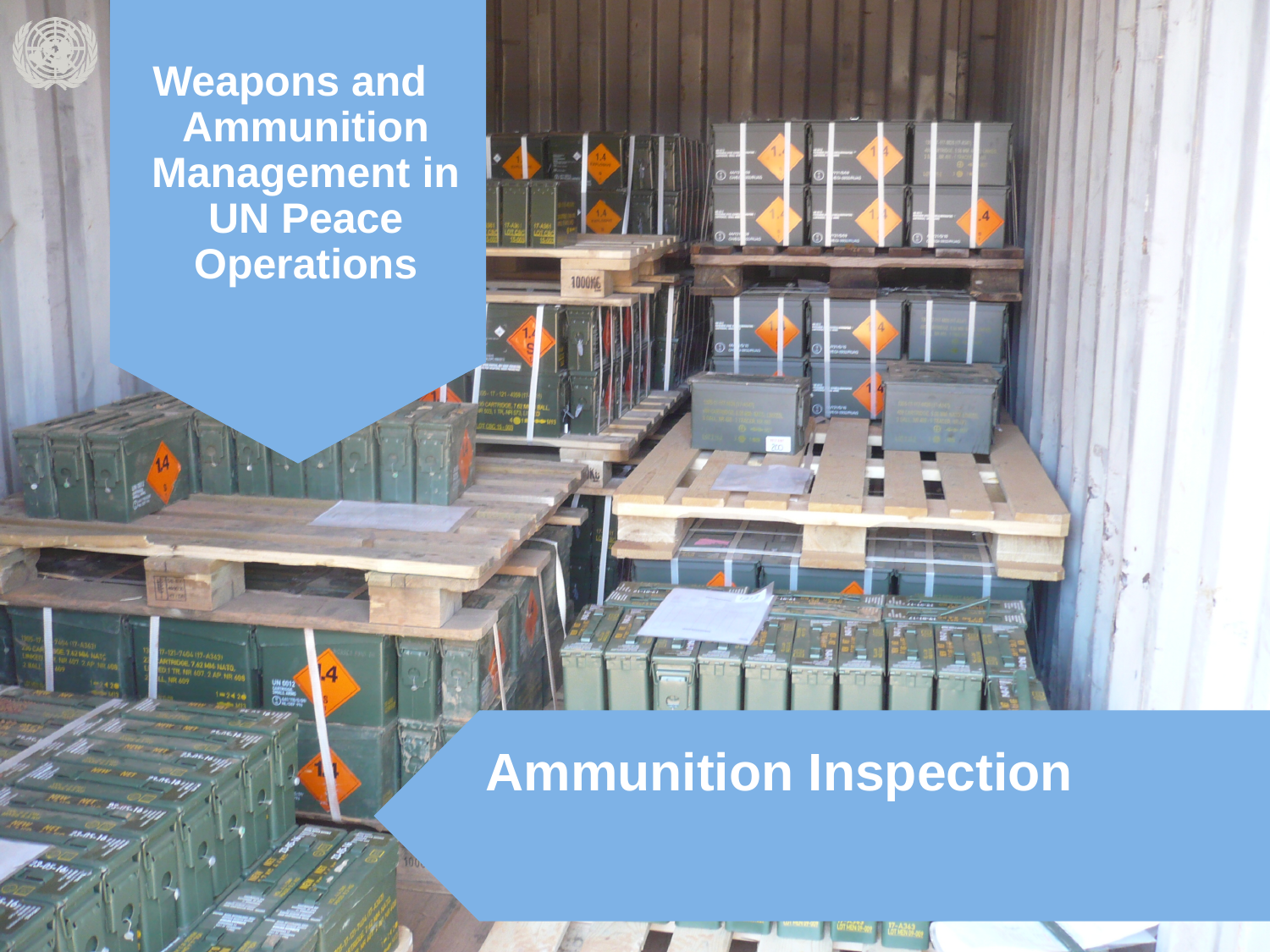

Weapons and Ammunition Management in UN Peace Operations

Ammunition Inspection